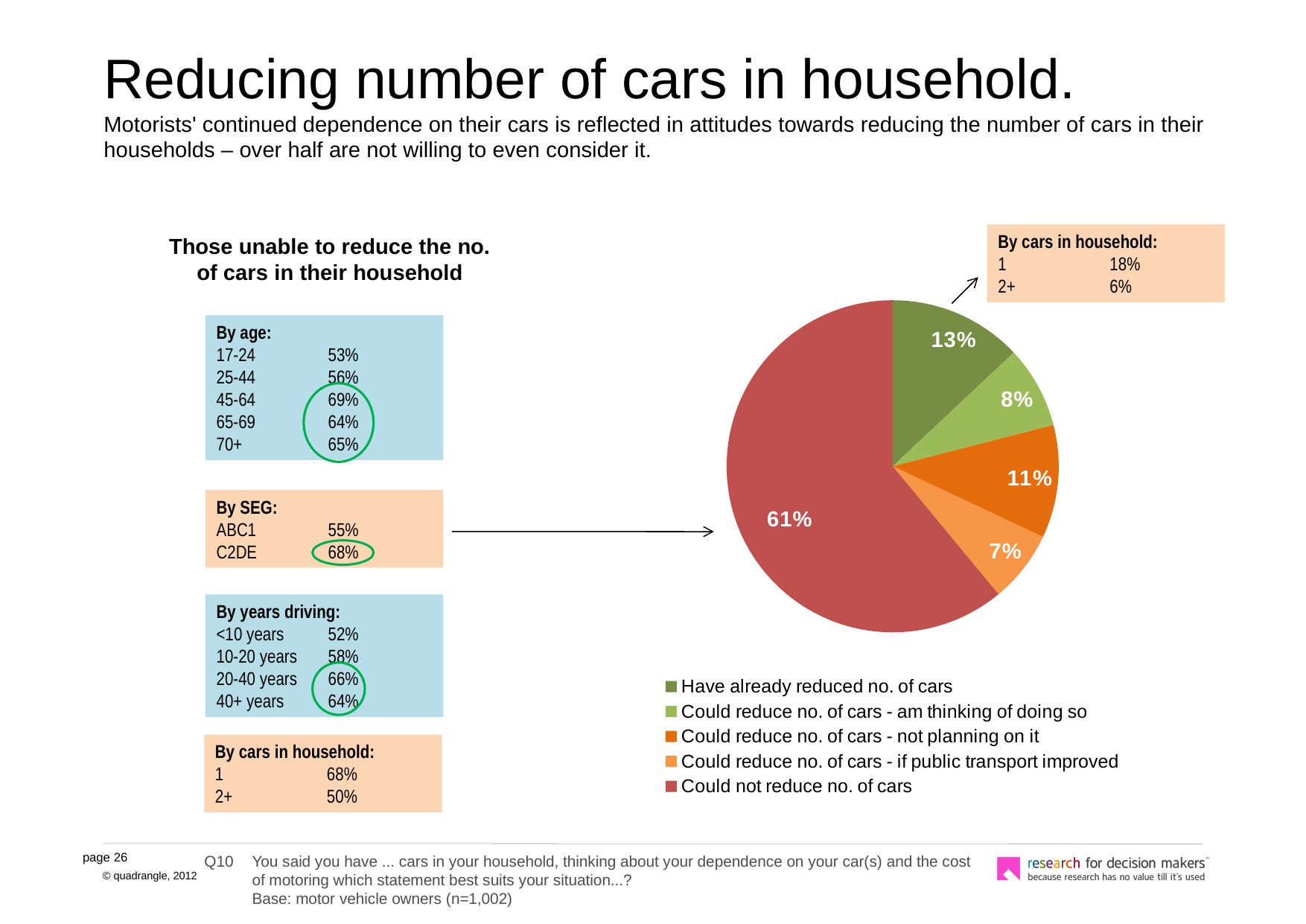

# Reducing number of cars in household. Motorists' continued dependence on their cars is reflected in attitudes towards reducing the number of cars in their households – over half are not willing to even consider it.
By cars in household:
1	18%
2+	6%
Those unable to reduce the no. of cars in their household
By age:
17-24	53%
25-44	56%
45-64	69%
65-69	64%
70+	65%

By SEG:
ABC1	55%
C2DE	68%

By years driving:
<10 years	52%
10-20 years	58%
20-40 years	66%
40+ years	64%

### Chart

| Category |  |
|---|---|
| Have already reduced no. of cars | 0.13 |
| Could reduce no. of cars - am thinking of doing so | 0.08000000000000004 |
| Could reduce no. of cars - not planning on it | 0.11 |
| Could reduce no. of cars - if public transport improved | 0.07000000000000002 |
| Could not reduce no. of cars | 0.6100000000000007 |
By cars in household:
1	68%
2+	50%

Q10 	You said you have ... cars in your household, thinking about your dependence on your car(s) and the cost of motoring which statement best suits your situation...?
	Base: motor vehicle owners (n=1,002)